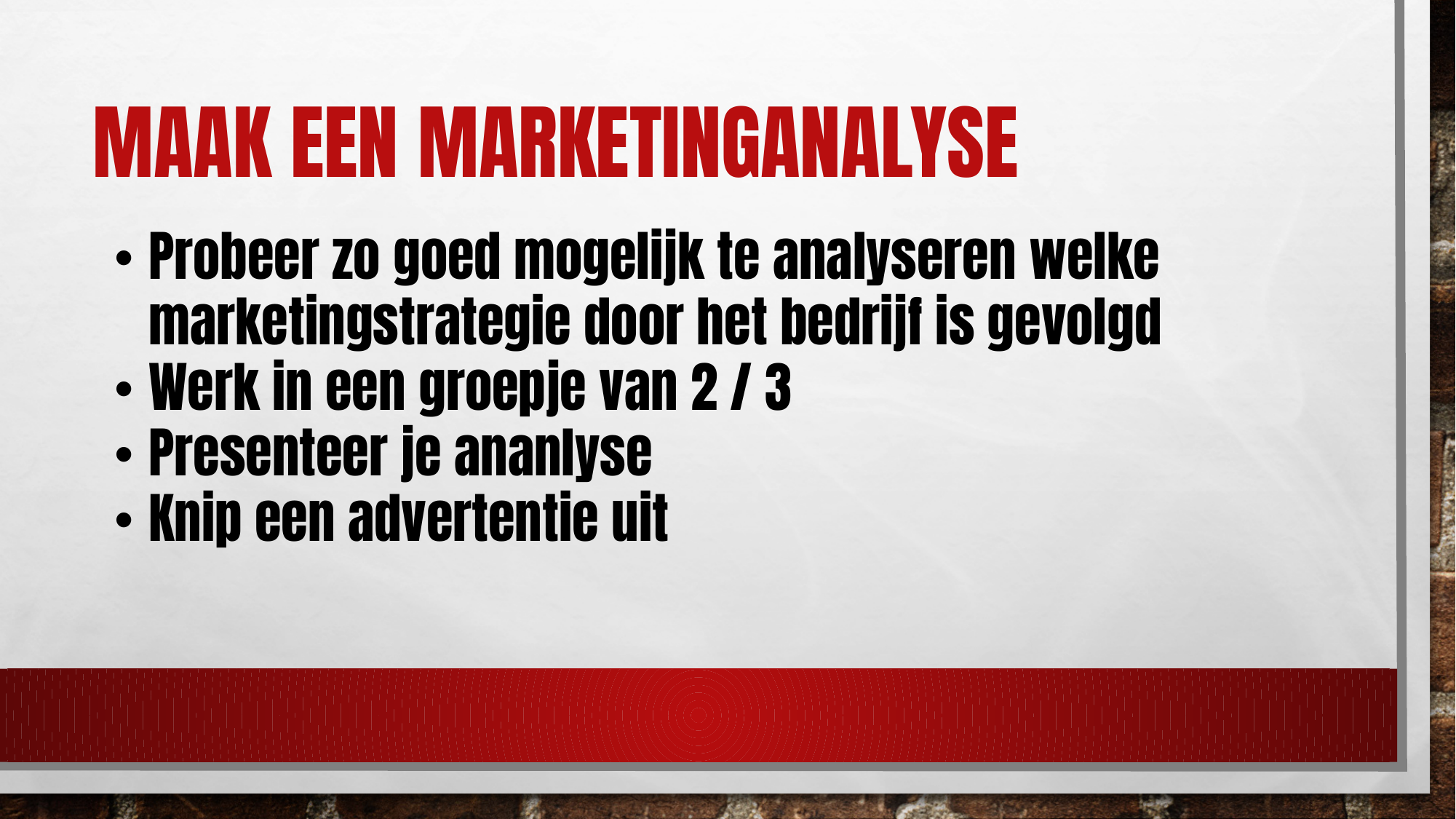

# Maak een marketinganalyse
Probeer zo goed mogelijk te analyseren welke marketingstrategie door het bedrijf is gevolgd
Werk in een groepje van 2 / 3
Presenteer je ananlyse
Knip een advertentie uit